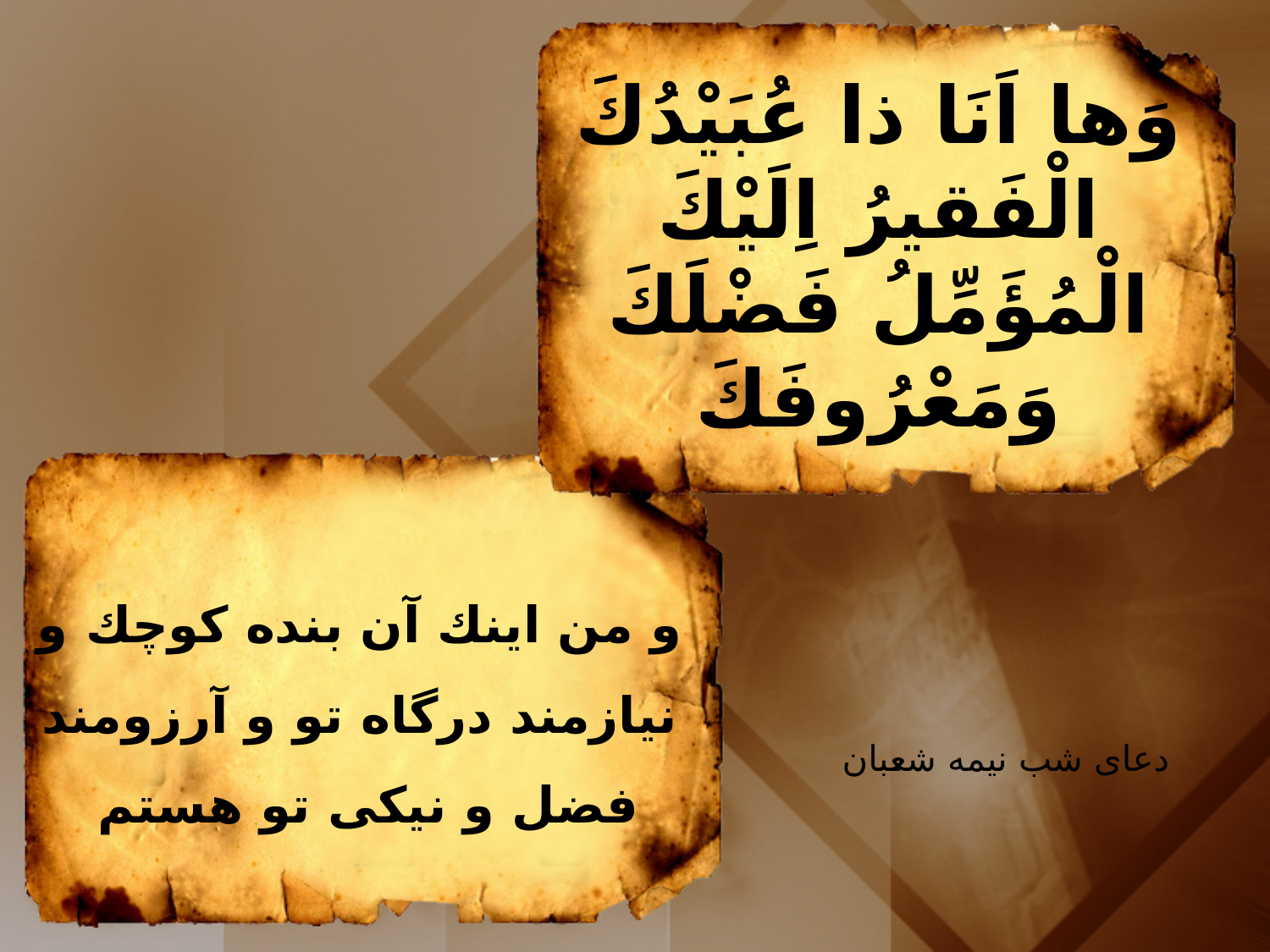

وَها اَنَا ذا عُبَيْدُكَ الْفَقيرُ اِلَيْكَ الْمُؤَمِّلُ فَضْلَكَ وَمَعْرُوفَكَ
و من اينك آن بنده كوچك و نيازمند درگاه تو و آرزومند فضل و نيكى تو هستم